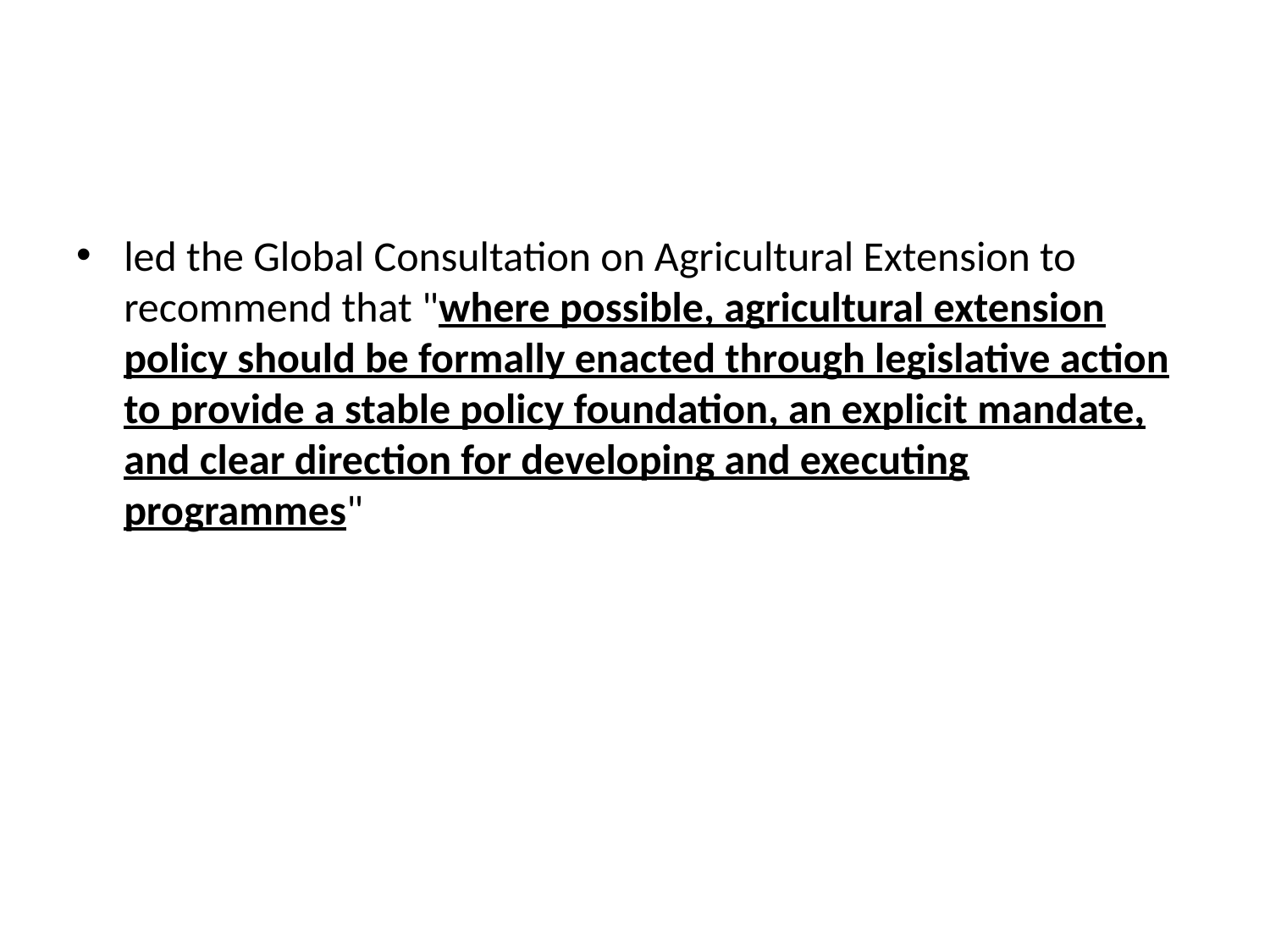

#
led the Global Consultation on Agricultural Extension to recommend that "where possible, agricultural extension policy should be formally enacted through legislative action to provide a stable policy foundation, an explicit mandate, and clear direction for developing and executing programmes"